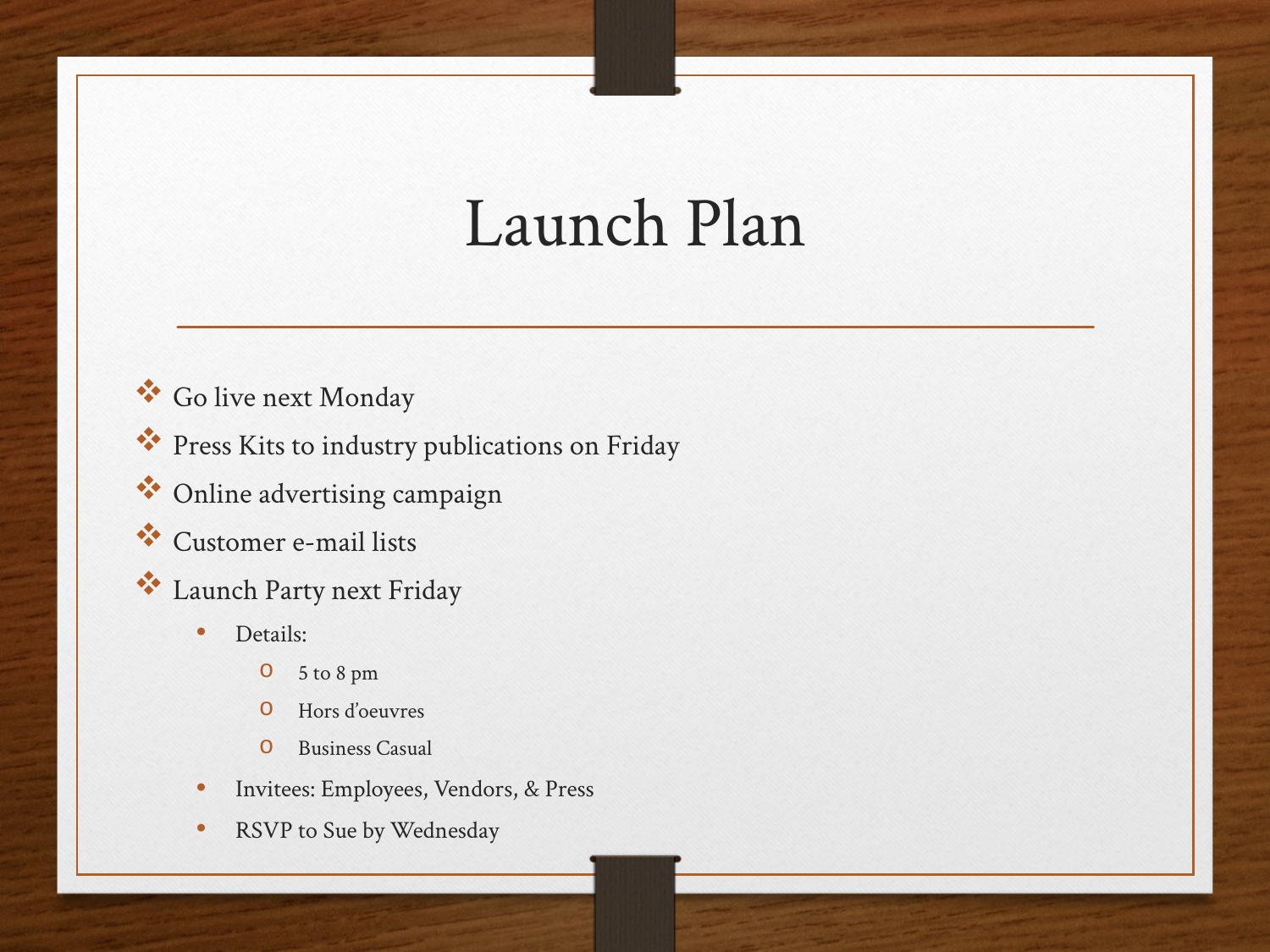

# Launch Plan
Go live next Monday
Press Kits to industry publications on Friday
Online advertising campaign
Customer e-mail lists
Launch Party next Friday
Details:
5 to 8 pm
Hors d’oeuvres
Business Casual
Invitees: Employees, Vendors, & Press
RSVP to Sue by Wednesday